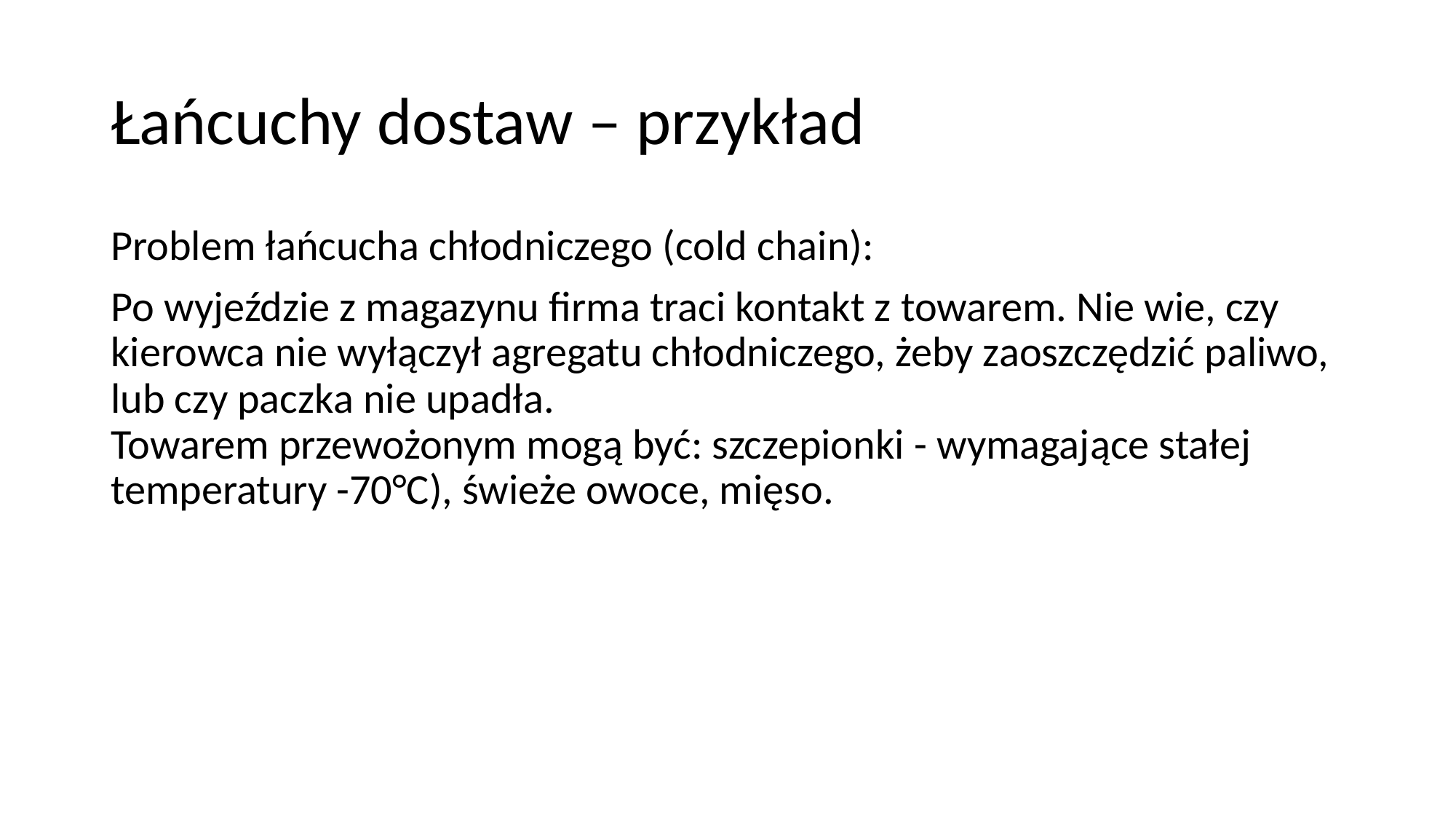

# Łańcuchy dostaw – przykład
Problem łańcucha chłodniczego (cold chain):
Po wyjeździe z magazynu firma traci kontakt z towarem. Nie wie, czy kierowca nie wyłączył agregatu chłodniczego, żeby zaoszczędzić paliwo, lub czy paczka nie upadła.
Towarem przewożonym mogą być: szczepionki - wymagające stałej temperatury -70°C), świeże owoce, mięso.